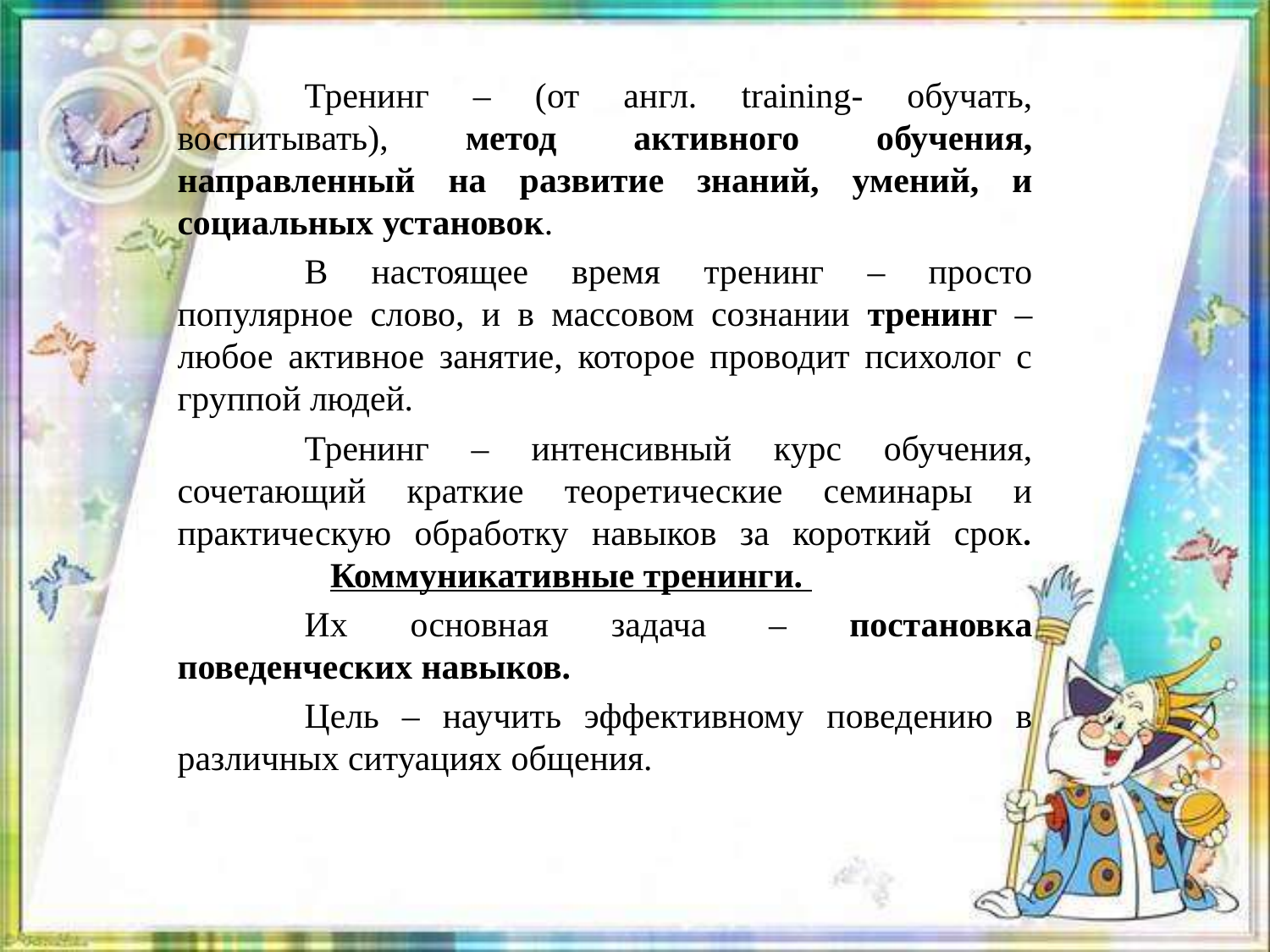

Тренинг – (от англ. training- обучать, воспитывать), метод активного обучения, направленный на развитие знаний, умений, и социальных установок.
	В настоящее время тренинг – просто популярное слово, и в массовом сознании тренинг – любое активное занятие, которое проводит психолог с группой людей.
	Тренинг – интенсивный курс обучения, сочетающий краткие теоретические семинары и практическую обработку навыков за короткий срок.
                   Коммуникативные тренинги.
	Их основная задача – постановка поведенческих навыков.
	Цель – научить эффективному поведению в различных ситуациях общения.